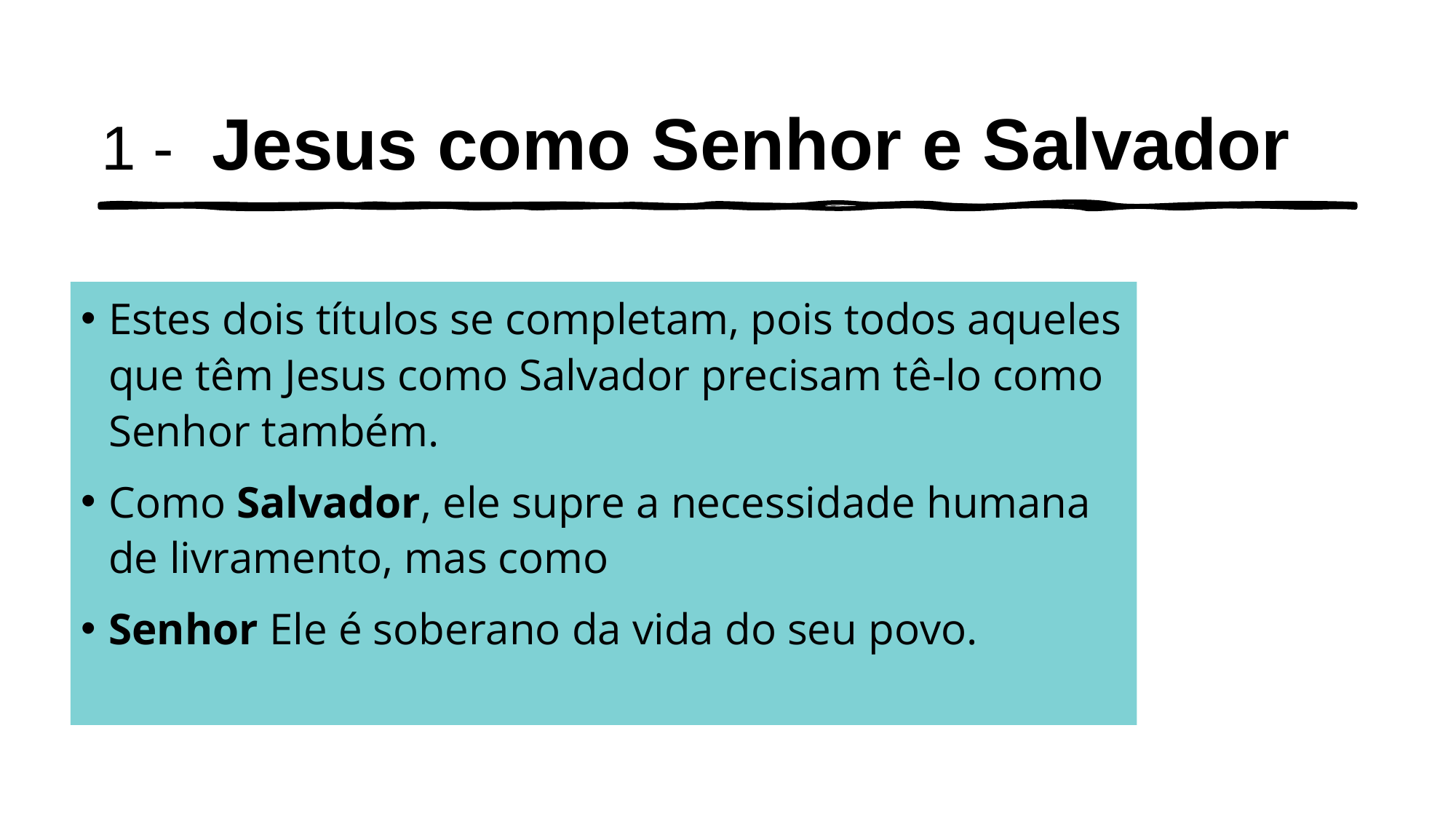

# 1 -  Jesus como Senhor e Salvador
Estes dois títulos se completam, pois todos aqueles que têm Jesus como Salvador precisam tê-lo como Senhor também.
Como Salvador, ele supre a necessidade humana de livramento, mas como
Senhor Ele é soberano da vida do seu povo.